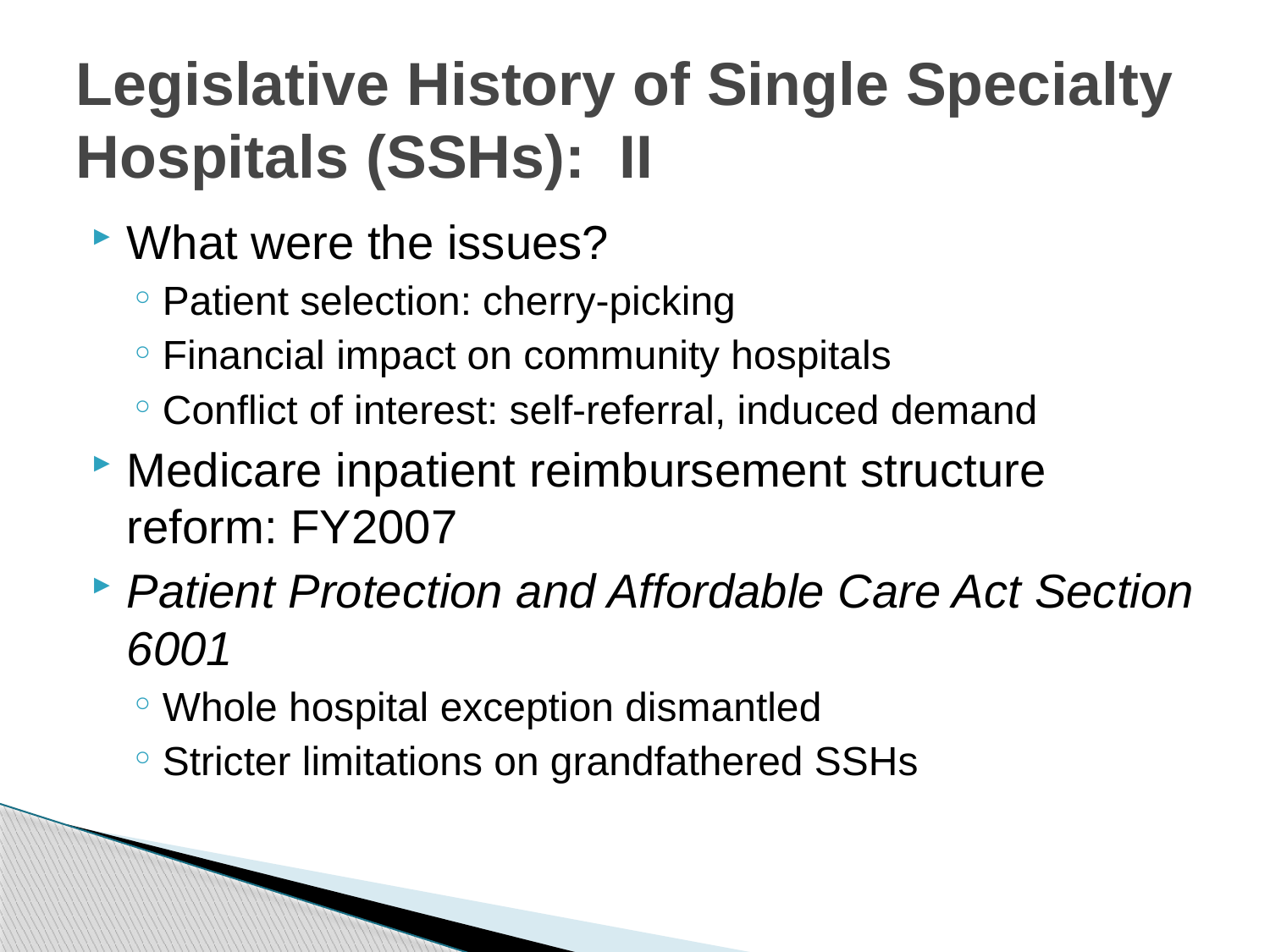

# Legislative History of Single Specialty Hospitals (SSHs):  II
What were the issues?
Patient selection: cherry-picking
Financial impact on community hospitals
Conflict of interest: self-referral, induced demand
Medicare inpatient reimbursement structure reform: FY2007
Patient Protection and Affordable Care Act Section 6001
Whole hospital exception dismantled
Stricter limitations on grandfathered SSHs